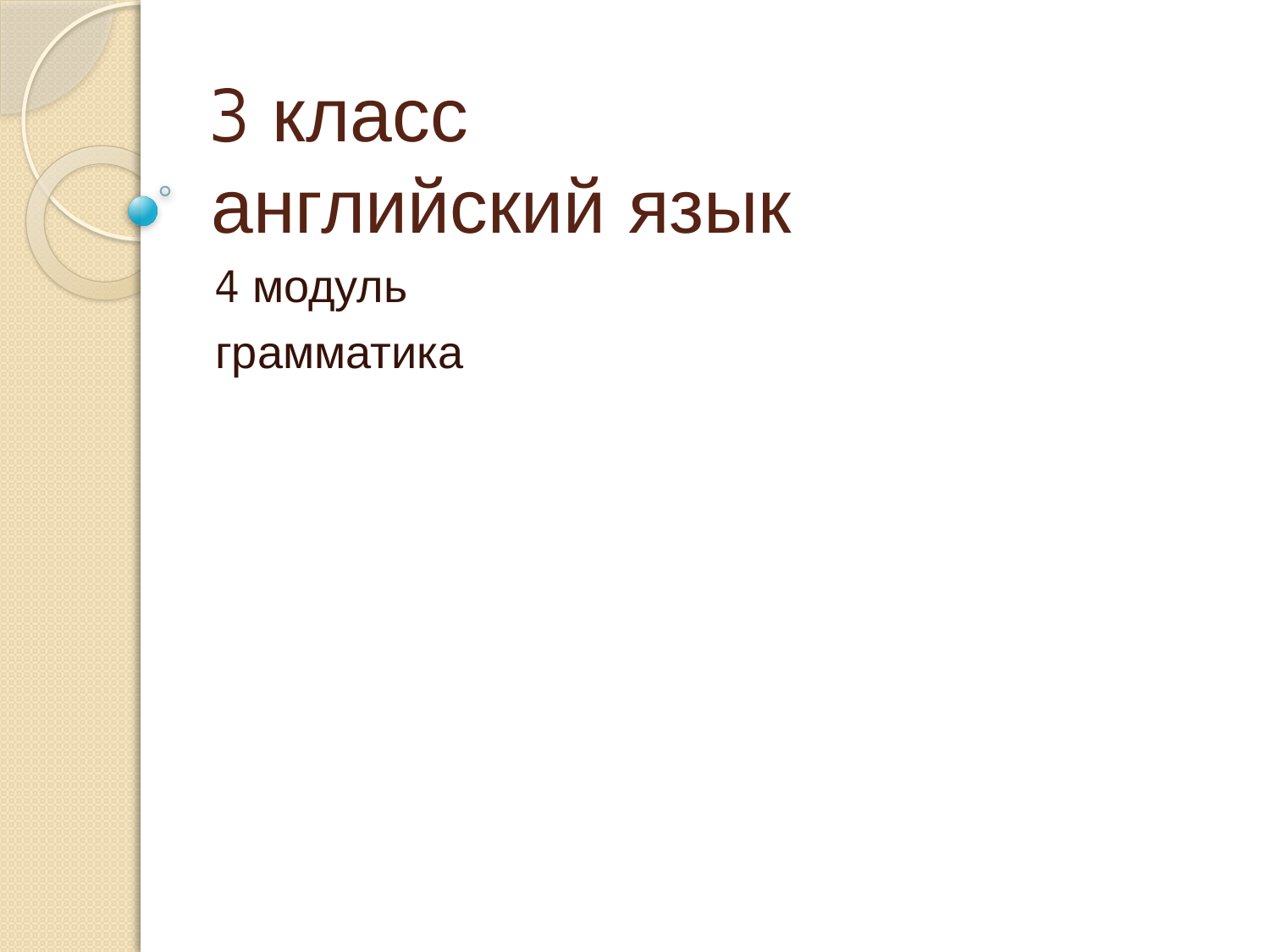

# 3 класс английский язык
4 модуль
грамматика